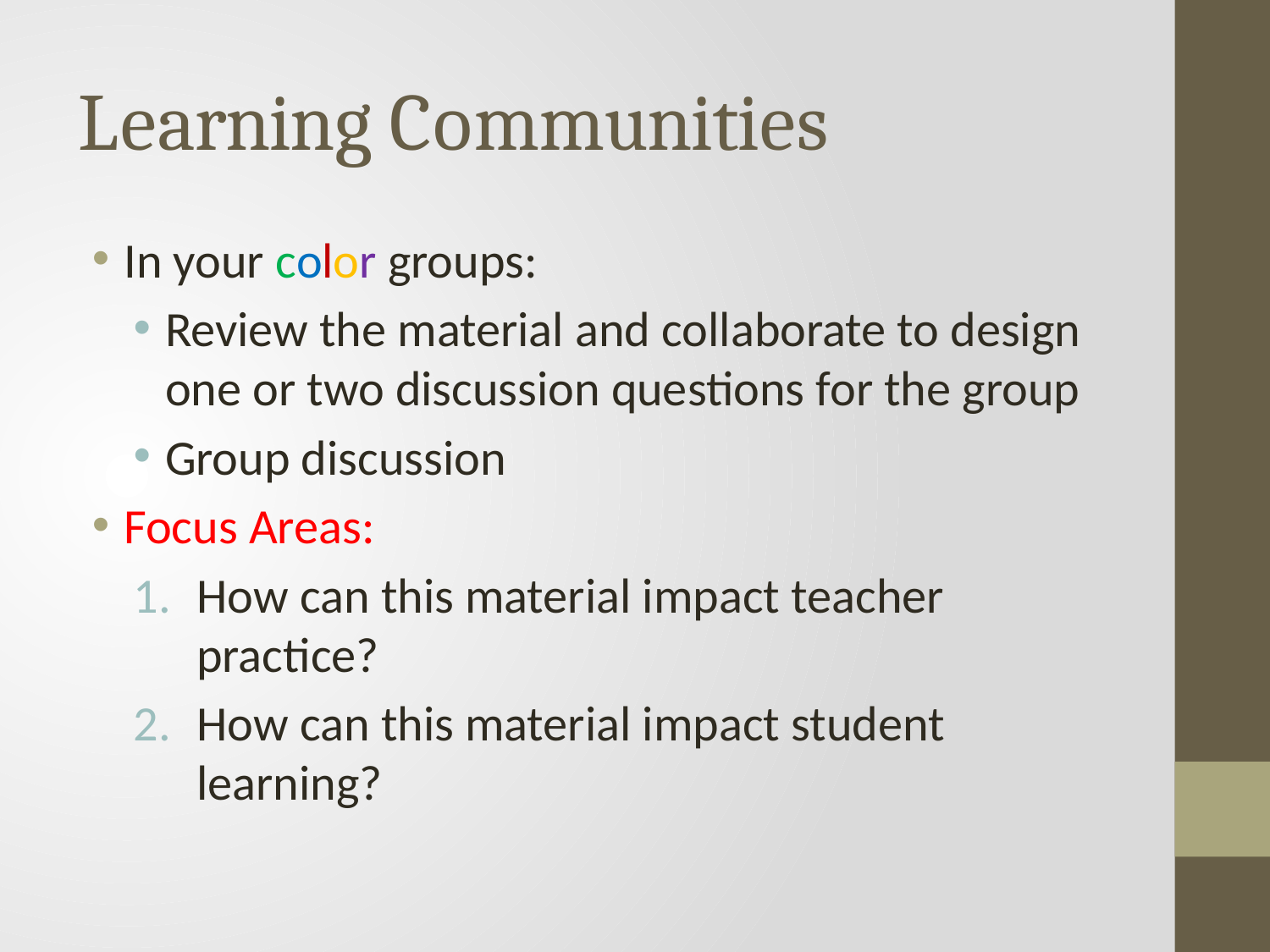

# Learning Communities
In your color groups:
Review the material and collaborate to design one or two discussion questions for the group
Group discussion
Focus Areas:
How can this material impact teacher practice?
How can this material impact student learning?